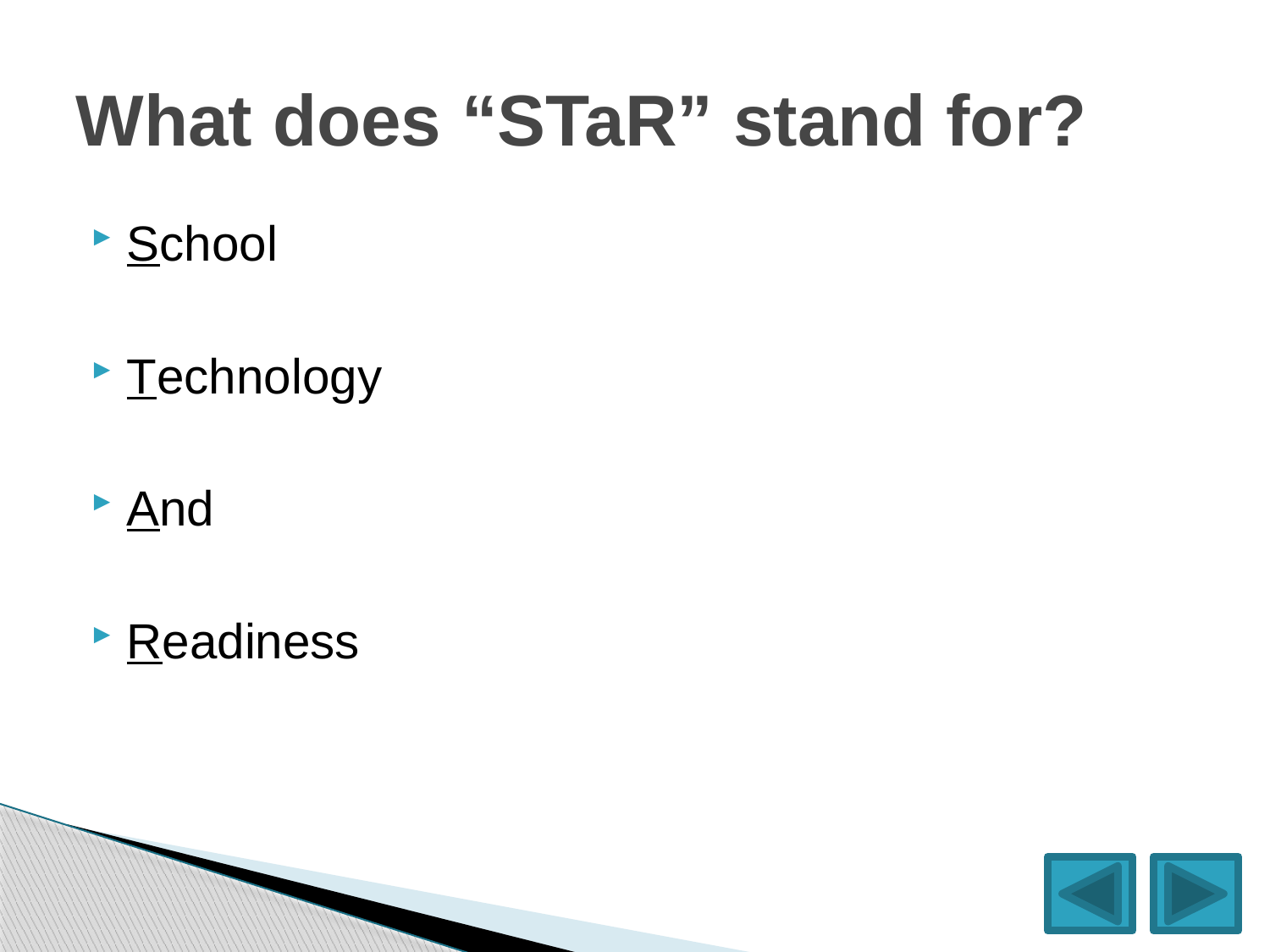

# What does “STaR” stand for?
School

Technology

And

Readiness